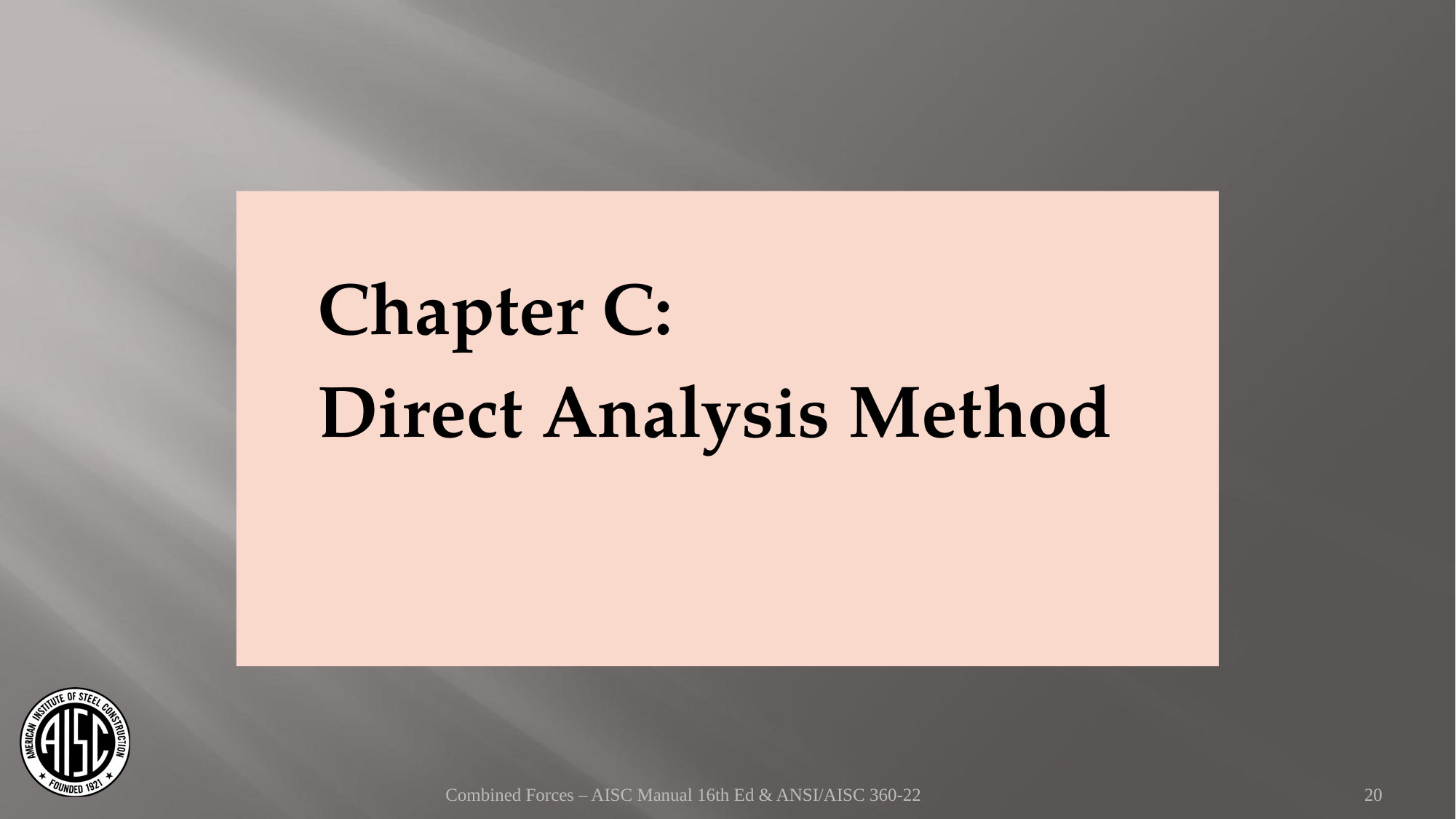

Chapter C:
Direct Analysis Method

Combined Forces – AISC Manual 16th Ed & ANSI/AISC 360-22
20